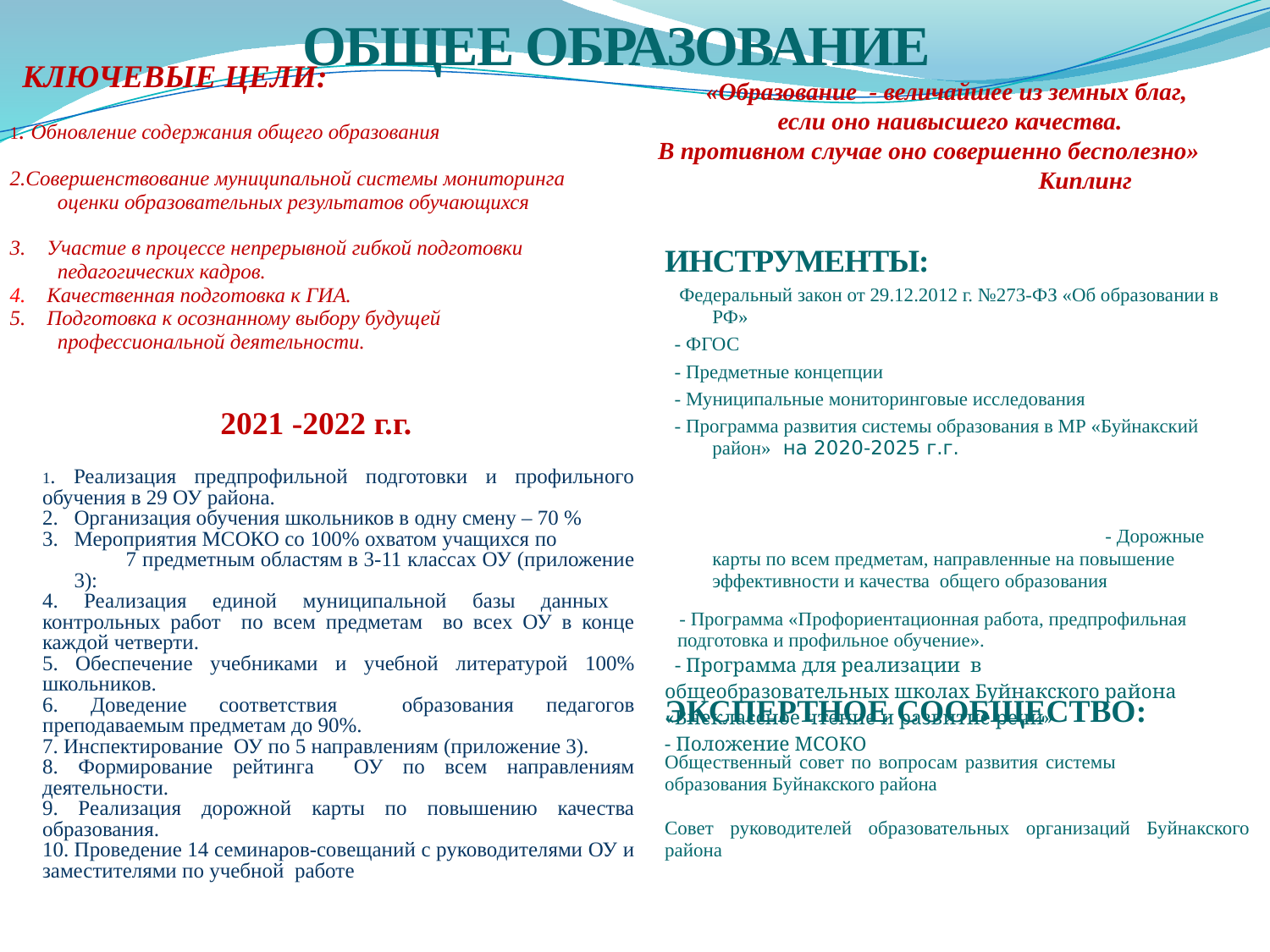

| ОБЩЕЕ ОБРАЗОВАНИЕ |
| --- |
| КЛЮЧЕВЫЕ ЦЕЛИ: 1. Обновление содержания общего образования 2.Совершенствование муниципальной системы мониторинга оценки образовательных результатов обучающихся 3. Участие в процессе непрерывной гибкой подготовки педагогических кадров. 4. Качественная подготовка к ГИА. 5. Подготовка к осознанному выбору будущей профессиональной деятельности. |
| --- |
«Образование  - величайшее из земных благ,
если оно наивысшего качества.
В противном случае оно совершенно бесполезно»                                       Киплинг

| ИНСТРУМЕНТЫ: Федеральный закон от 29.12.2012 г. №273-ФЗ «Об образовании в РФ» - ФГОС - Предметные концепции - Муниципальные мониторинговые исследования - Программа развития системы образования в МР «Буйнакский район» на 2020-2025 г.г. - Дорожные карты по всем предметам, направленные на повышение эффективности и качества общего образования - Программа «Профориентационная работа, предпрофильная подготовка и профильное обучение». - Программа для реализации в общеобразовательных школах Буйнакского района «Внеклассное чтение и развитие речи» - Положение МСОКО |
| --- |
| 1. Реализация предпрофильной подготовки и профильного обучения в 29 ОУ района. Организация обучения школьников в одну смену – 70 % Мероприятия МСОКО со 100% охватом учащихся по 7 предметным областям в 3-11 классах ОУ (приложение 3): 4. Реализация единой муниципальной базы данных контрольных работ по всем предметам во всех ОУ в конце каждой четверти. 5. Обеспечение учебниками и учебной литературой 100% школьников. 6. Доведение соответствия образования педагогов преподаваемым предметам до 90%. 7. Инспектирование ОУ по 5 направлениям (приложение 3). 8. Формирование рейтинга ОУ по всем направлениям деятельности. 9. Реализация дорожной карты по повышению качества образования. 10. Проведение 14 семинаров-совещаний с руководителями ОУ и заместителями по учебной работе |
| --- |
| 2021 -2022 г.г. |
| --- |
| ЭКСПЕРТНОЕ СООБЩЕСТВО: Общественный совет по вопросам развития системы образования Буйнакского района Совет руководителей образовательных организаций Буйнакского района |
| --- |